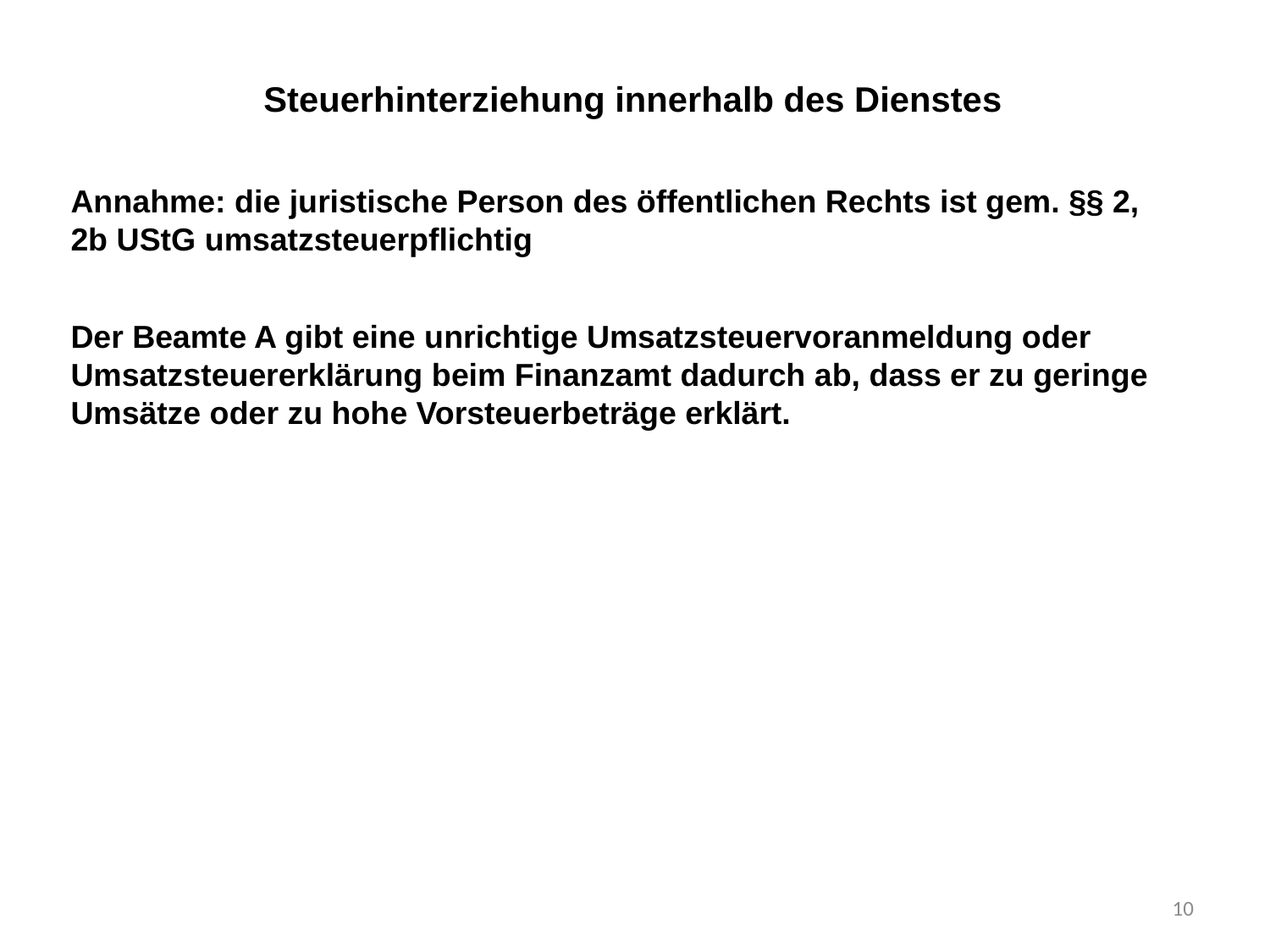

# Steuerhinterziehung innerhalb des Dienstes
Annahme: die juristische Person des öffentlichen Rechts ist gem. §§ 2, 2b UStG umsatzsteuerpflichtig

Der Beamte A gibt eine unrichtige Umsatzsteuervoranmeldung oder Umsatzsteuererklärung beim Finanzamt dadurch ab, dass er zu geringe Umsätze oder zu hohe Vorsteuerbeträge erklärt.

10